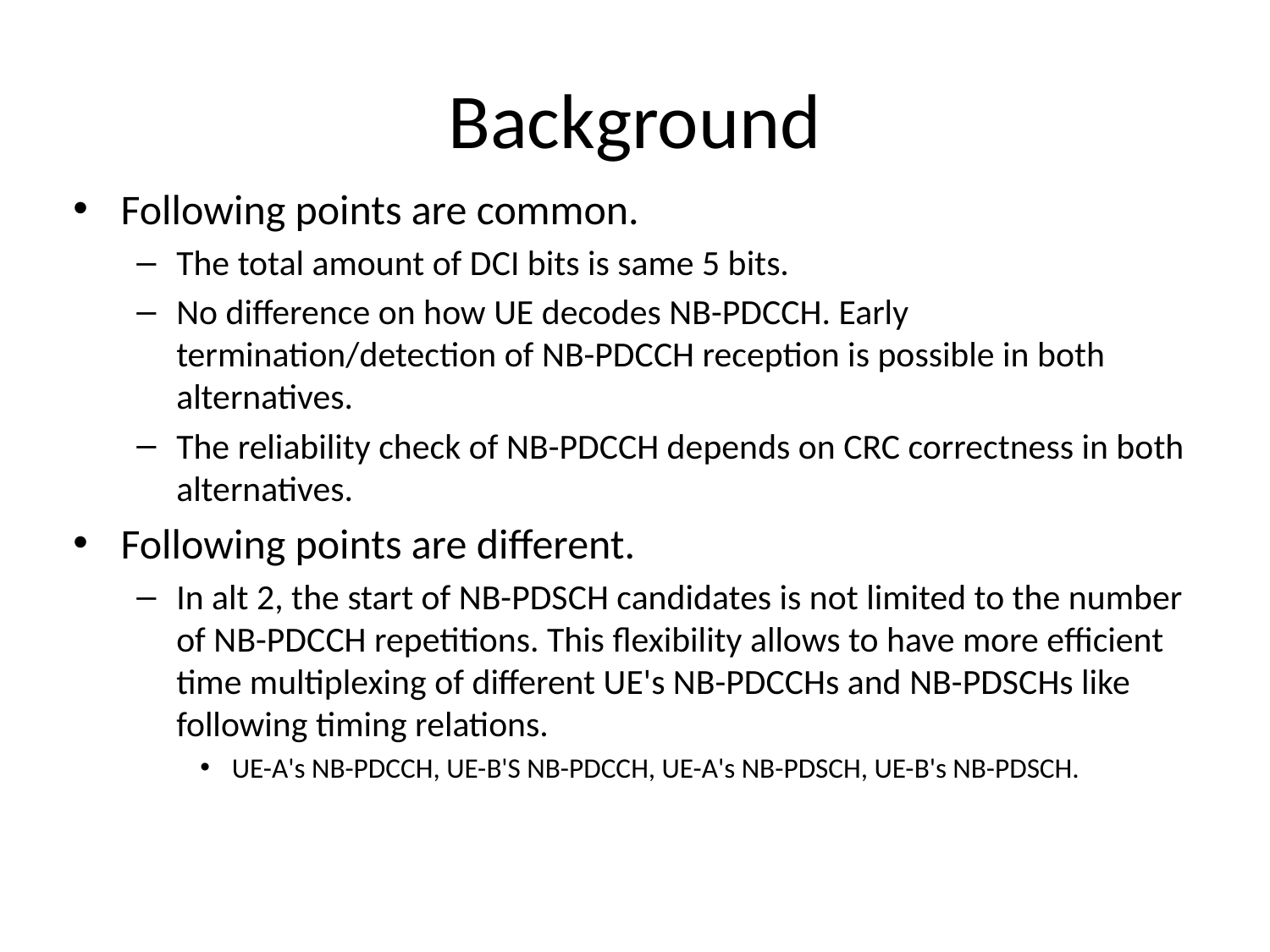

# Background
Following points are common.
The total amount of DCI bits is same 5 bits.
No difference on how UE decodes NB-PDCCH. Early termination/detection of NB-PDCCH reception is possible in both alternatives.
The reliability check of NB-PDCCH depends on CRC correctness in both alternatives.
Following points are different.
In alt 2, the start of NB-PDSCH candidates is not limited to the number of NB-PDCCH repetitions. This flexibility allows to have more efficient time multiplexing of different UE's NB-PDCCHs and NB-PDSCHs like following timing relations.
UE-A's NB-PDCCH, UE-B'S NB-PDCCH, UE-A's NB-PDSCH, UE-B's NB-PDSCH.